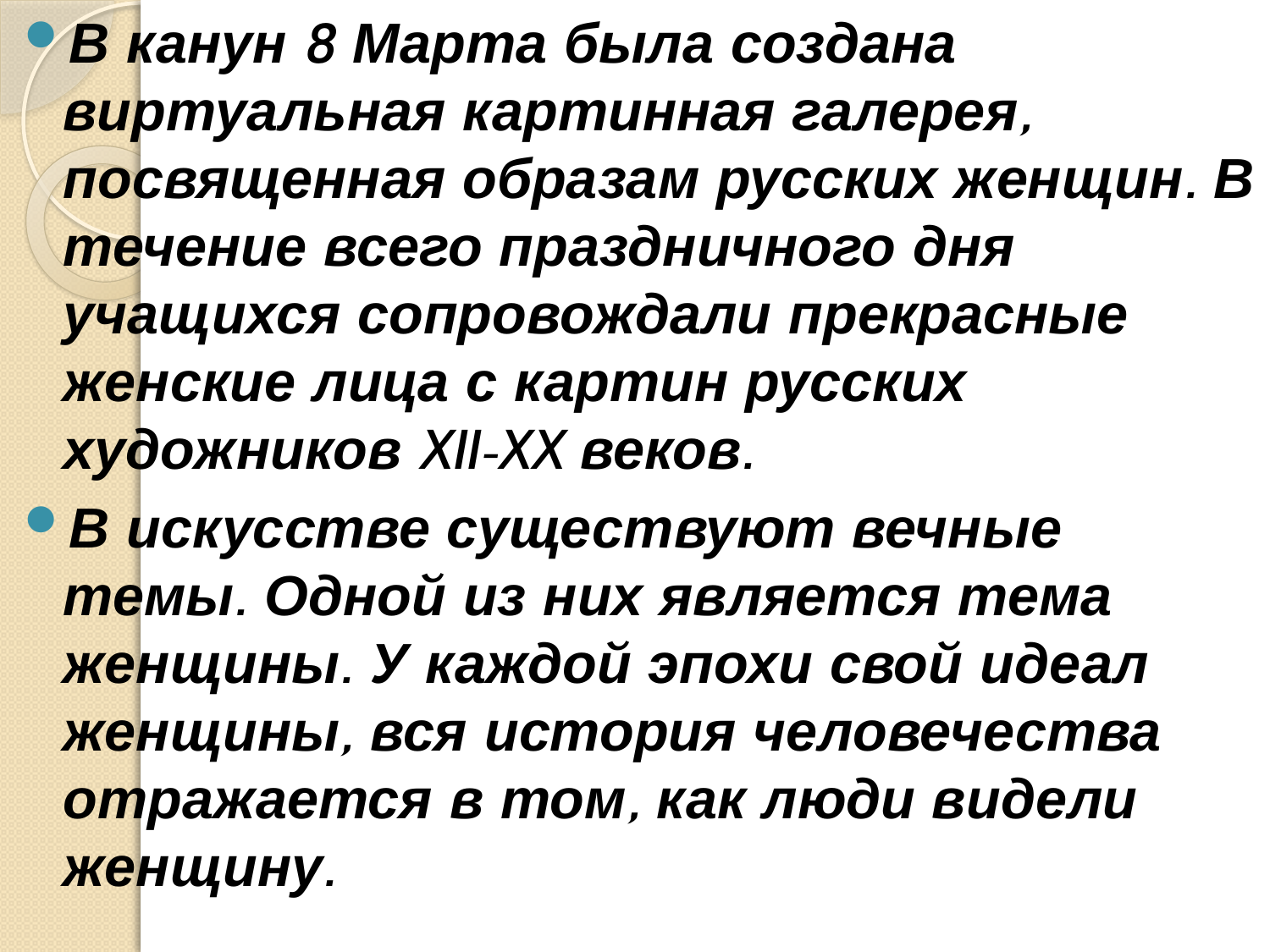

В канун 8 Марта была создана виртуальная картинная галерея, посвященная образам русских женщин. В течение всего праздничного дня учащихся сопровождали прекрасные женские лица с картин русских художников XII-XX веков.
В искусстве существуют вечные темы. Одной из них является тема женщины. У каждой эпохи свой идеал женщины, вся история человечества отражается в том, как люди видели женщину.